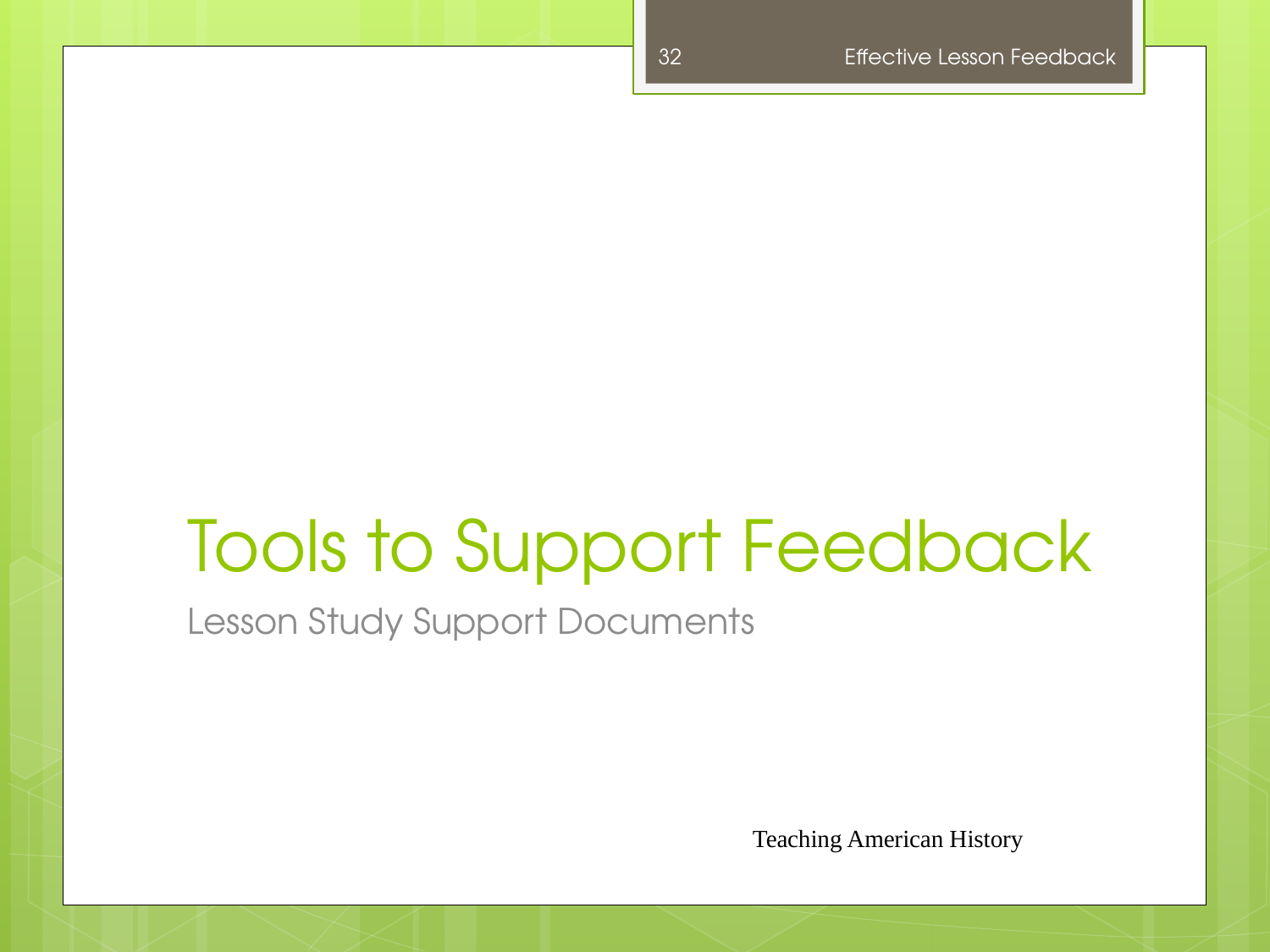

32
Effective Lesson Feedback
# Tools to Support Feedback
Lesson Study Support Documents
Teaching American History